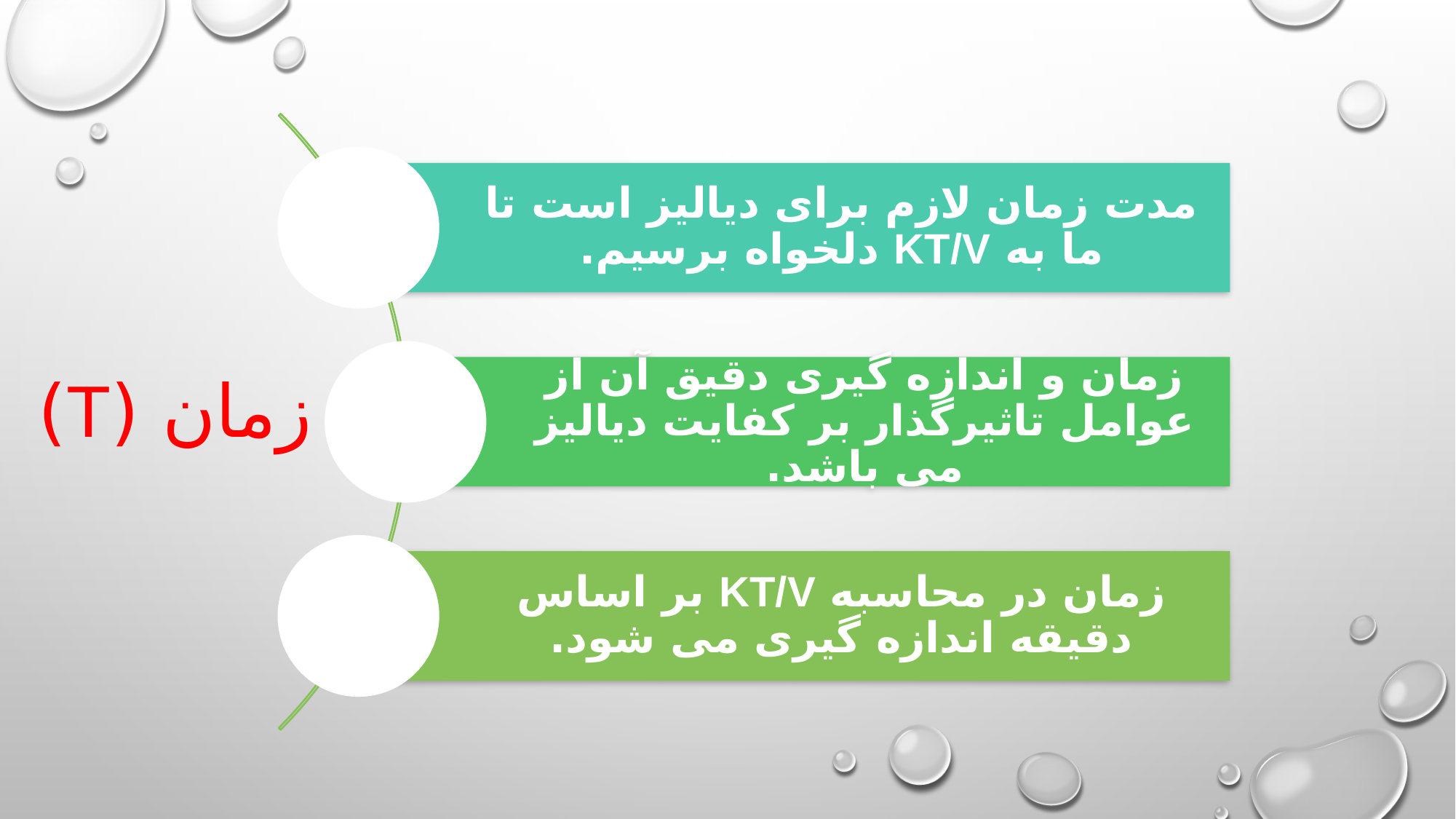

مدت زمان لازم برای دیالیز است تا ما به KT/V دلخواه برسیم.
زمان و اندازه گیری دقیق آن از عوامل تاثیرگذار بر کفایت دیالیز می باشد.
زمان در محاسبه KT/V بر اساس دقیقه اندازه گیری می شود.
# زمان (T)